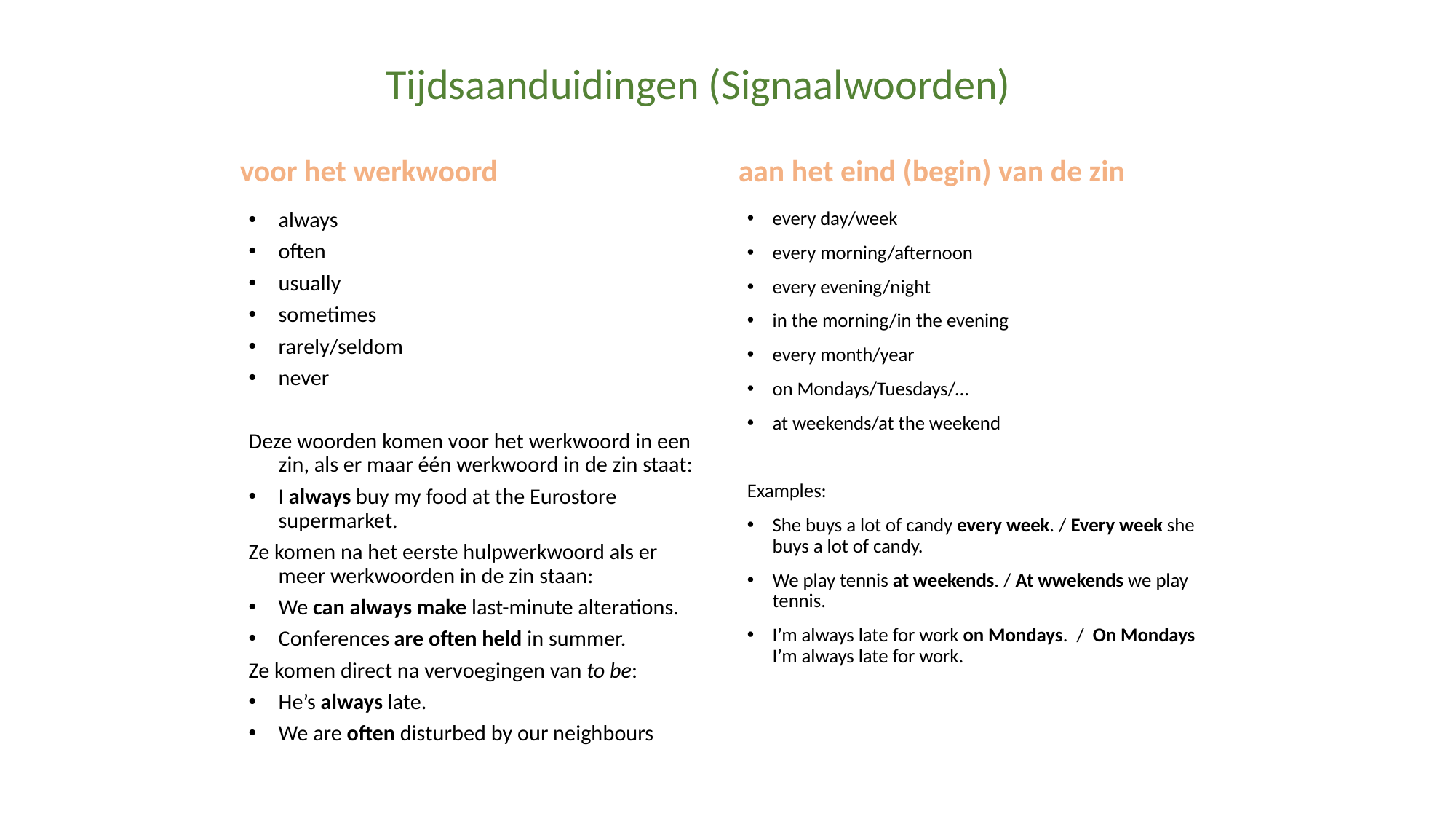

# Tijdsaanduidingen (Signaalwoorden)
voor het werkwoord
aan het eind (begin) van de zin
always
often
usually
sometimes
rarely/seldom
never

Deze woorden komen voor het werkwoord in een zin, als er maar één werkwoord in de zin staat:
I always buy my food at the Eurostore supermarket.
Ze komen na het eerste hulpwerkwoord als er meer werkwoorden in de zin staan:
We can always make last-minute alterations.
Conferences are often held in summer.
Ze komen direct na vervoegingen van to be:
He’s always late.
We are often disturbed by our neighbours

every day/week
every morning/afternoon
every evening/night
in the morning/in the evening
every month/year
on Mondays/Tuesdays/…
at weekends/at the weekend

Examples:
She buys a lot of candy every week. / Every week she buys a lot of candy.
We play tennis at weekends. / At wwekends we play tennis.
I’m always late for work on Mondays.  /  On Mondays I’m always late for work.